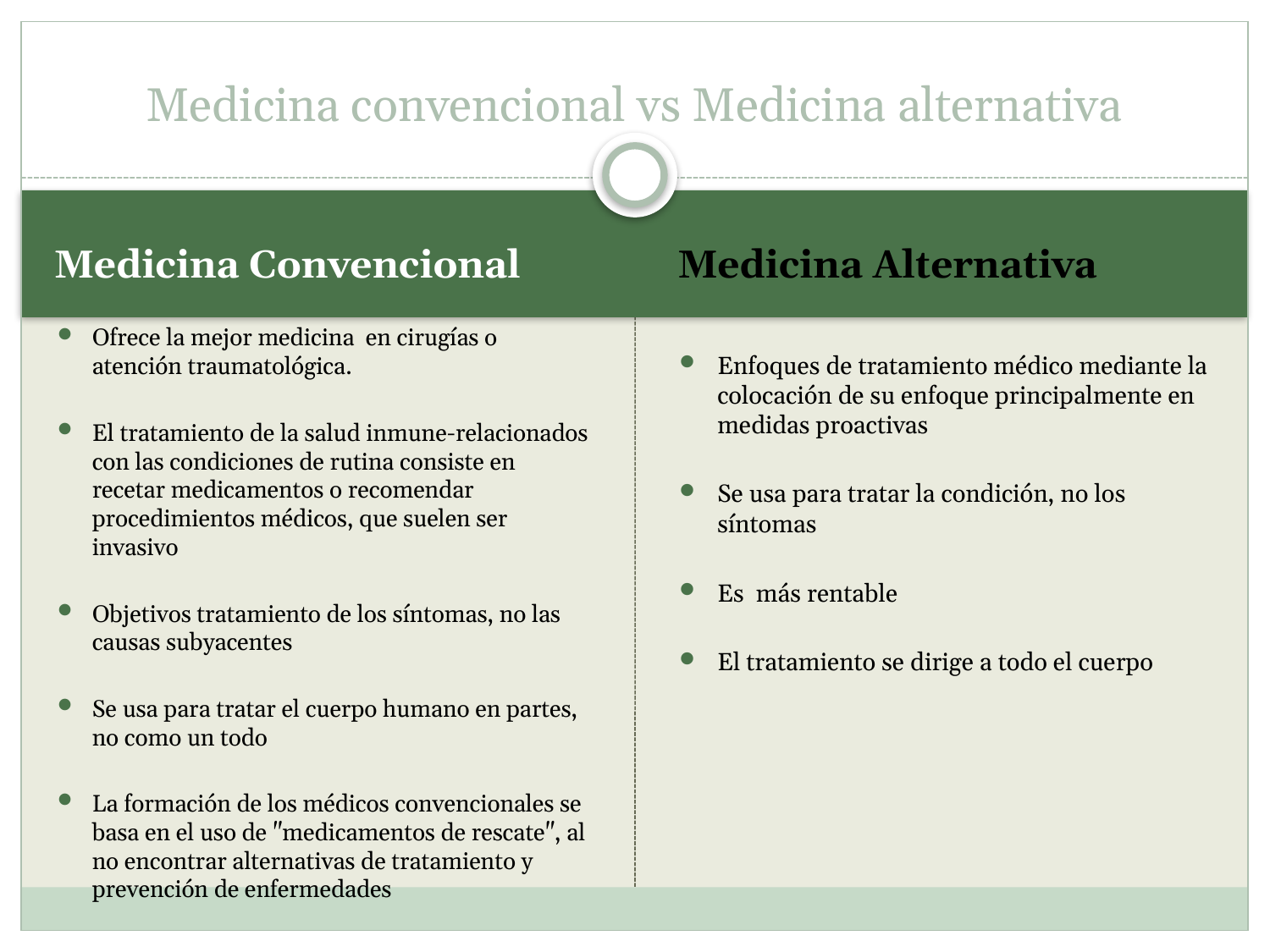

# Medicina convencional vs Medicina alternativa
Medicina Convencional
Medicina Alternativa
Ofrece la mejor medicina  en cirugías o  atención traumatológica.

El tratamiento de la salud inmune-relacionados con las condiciones de rutina consiste en recetar medicamentos o recomendar procedimientos médicos, que suelen ser invasivo

Objetivos tratamiento de los síntomas, no las causas subyacentes

Se usa para tratar el cuerpo humano en partes, no como un todo

La formación de los médicos convencionales se basa en el uso de "medicamentos de rescate", al no encontrar alternativas de tratamiento y prevención de enfermedades

Enfoques de tratamiento médico mediante la colocación de su enfoque principalmente en medidas proactivas

Se usa para tratar la condición, no los síntomas

Es  más rentable

El tratamiento se dirige a todo el cuerpo